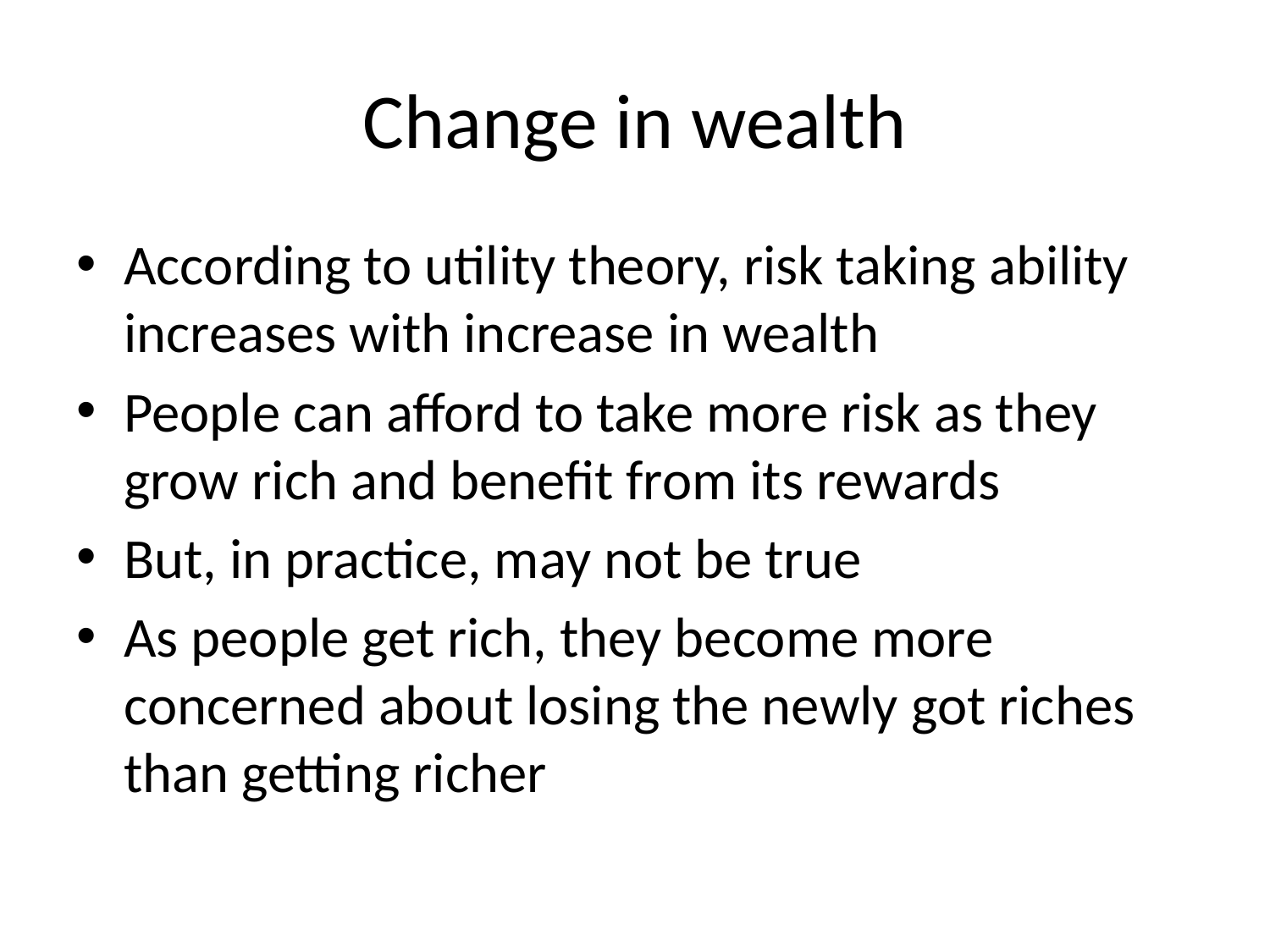

# Change in wealth
According to utility theory, risk taking ability increases with increase in wealth
People can afford to take more risk as they grow rich and benefit from its rewards
But, in practice, may not be true
As people get rich, they become more concerned about losing the newly got riches than getting richer